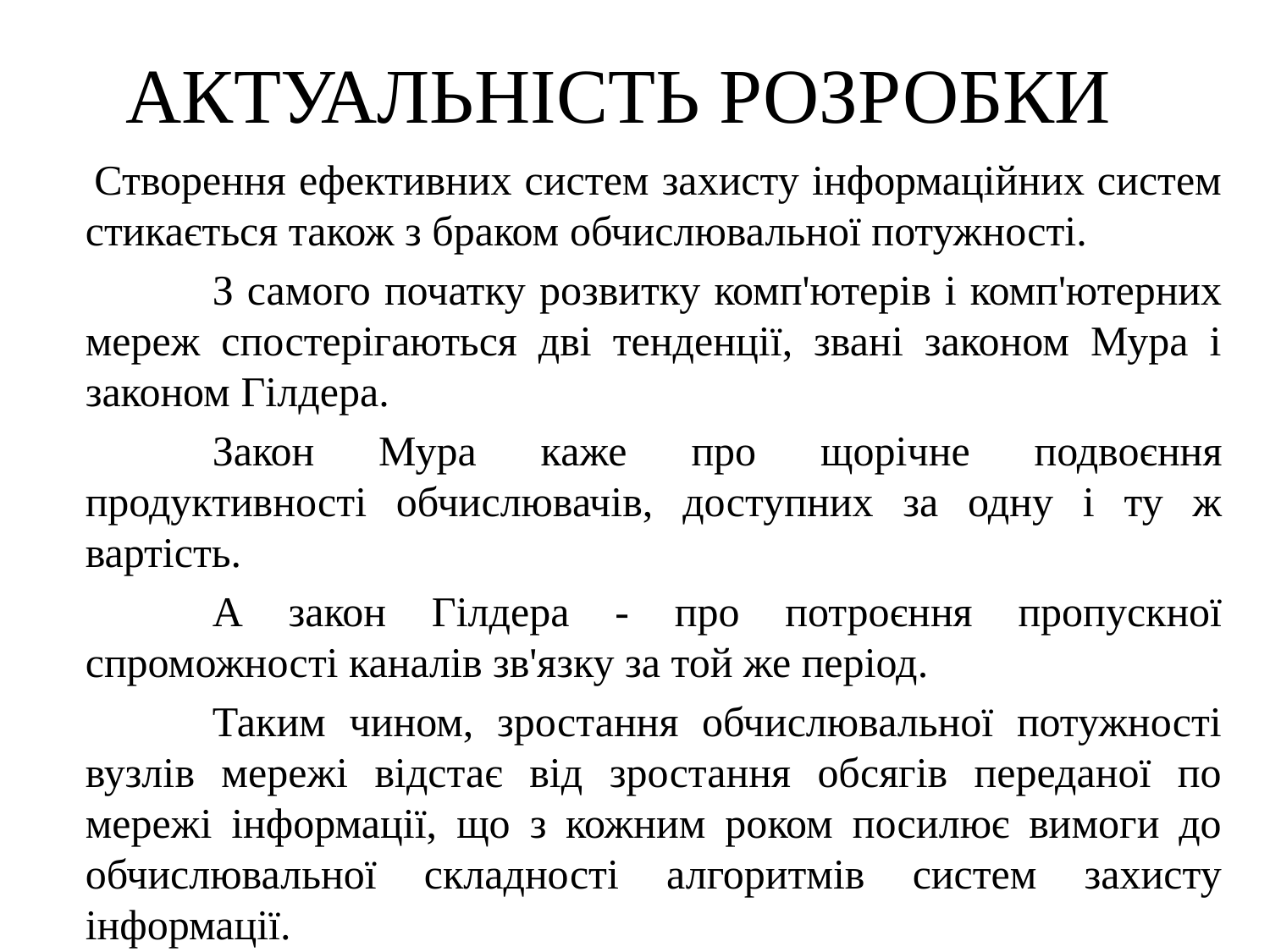

# АКТУАЛЬНІСТЬ РОЗРОБКИ
    	Створення ефективних систем захисту інформаційних систем стикається також з браком обчислювальної потужності.
		З самого початку розвитку комп'ютерів і комп'ютерних мереж спостерігаються дві тенденції, звані законом Мура і законом Гілдера.
		Закон Мура каже про щорічне подвоєння продуктивності обчислювачів, доступних за одну і ту ж вартість.
		А закон Гілдера - про потроєння пропускної спроможності каналів зв'язку за той же період.
		Таким чином, зростання обчислювальної потужності вузлів мережі відстає від зростання обсягів переданої по мережі інформації, що з кожним роком посилює вимоги до обчислювальної складності алгоритмів систем захисту інформації.